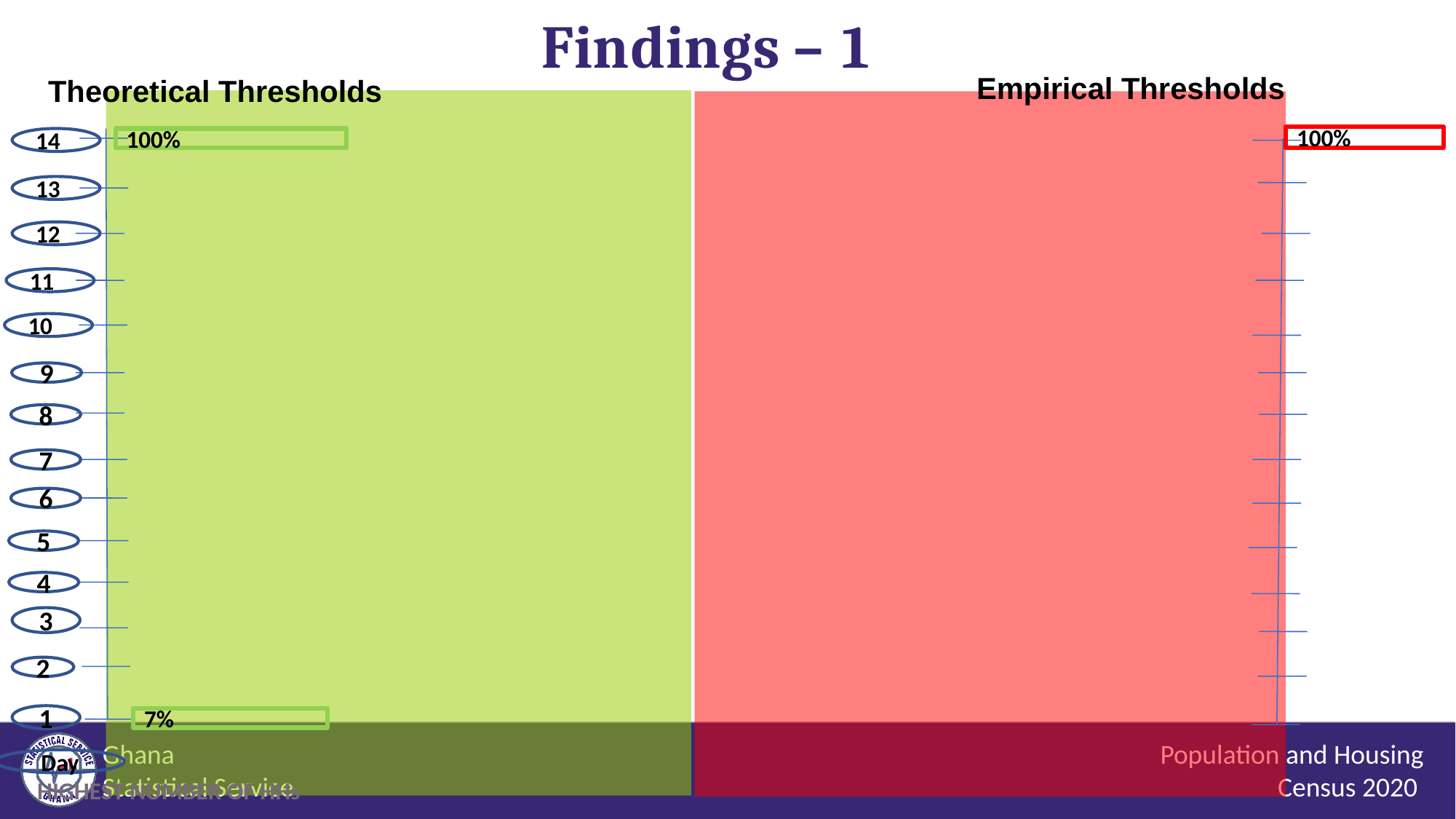

Findings – 1
Empirical Thresholds
Theoretical Thresholds

100%
14

100%

13

12

11

10

9

8

7

6

5

4

3

2

1
7%

Day
HIGHEST NUMBER OF HHs